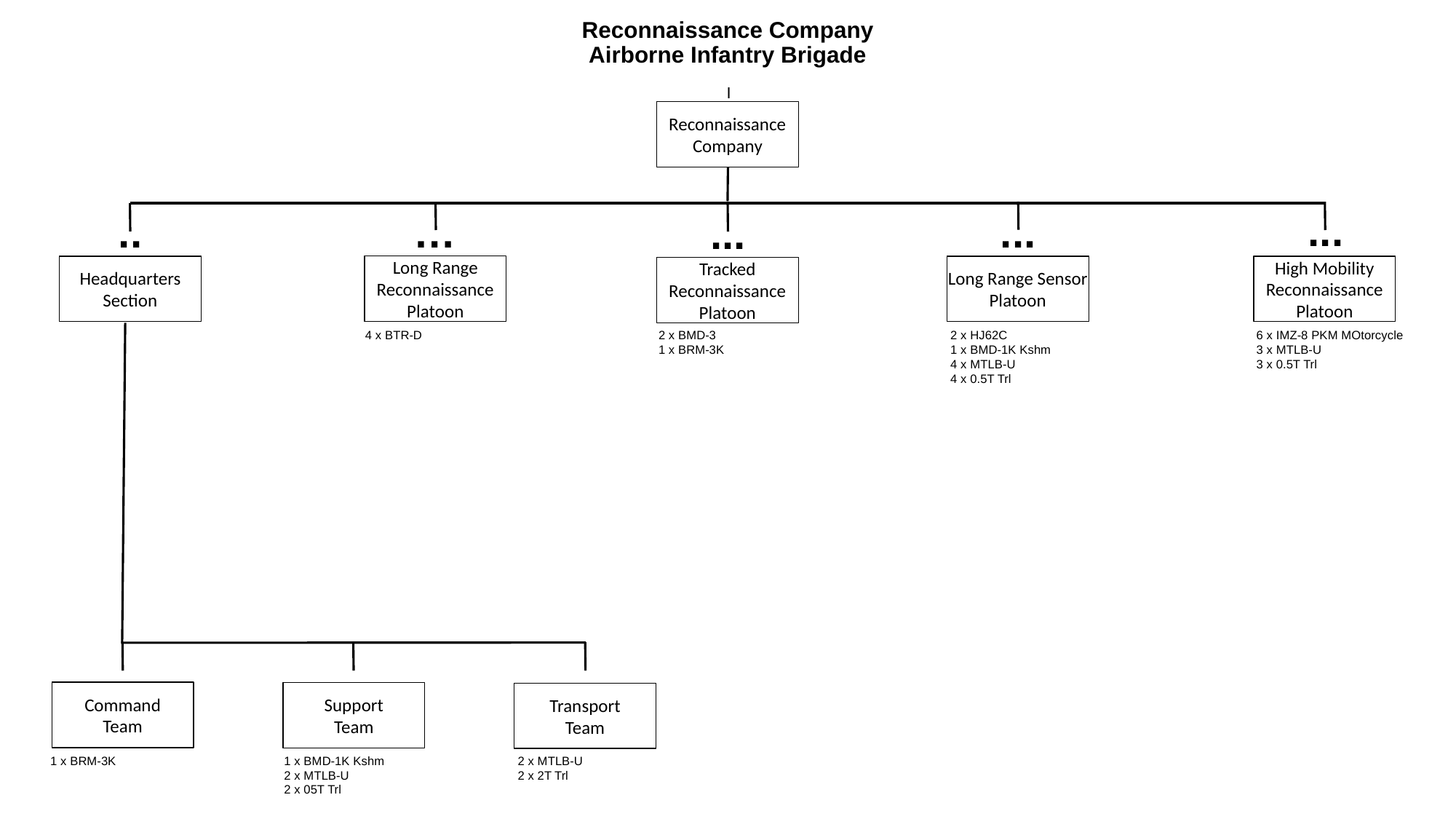

# Reconnaissance Company Airborne Infantry Brigade
I
Reconnaissance Company
...
..
…
...
...
Long Range Reconnaissance Platoon
Headquarters
Section
Long Range Sensor Platoon
High Mobility Reconnaissance Platoon
Tracked Reconnaissance Platoon
2 x BMD-3
1 x BRM-3K
4 x BTR-D
2 x HJ62C
1 x BMD-1K Kshm
4 x MTLB-U
4 x 0.5T Trl
6 x IMZ-8 PKM MOtorcycle
3 x MTLB-U
3 x 0.5T Trl
Command
Team
Support
Team
Transport
Team
1 x BRM-3K
1 x BMD-1K Kshm
2 x MTLB-U
2 x 05T Trl
2 x MTLB-U
2 x 2T Trl